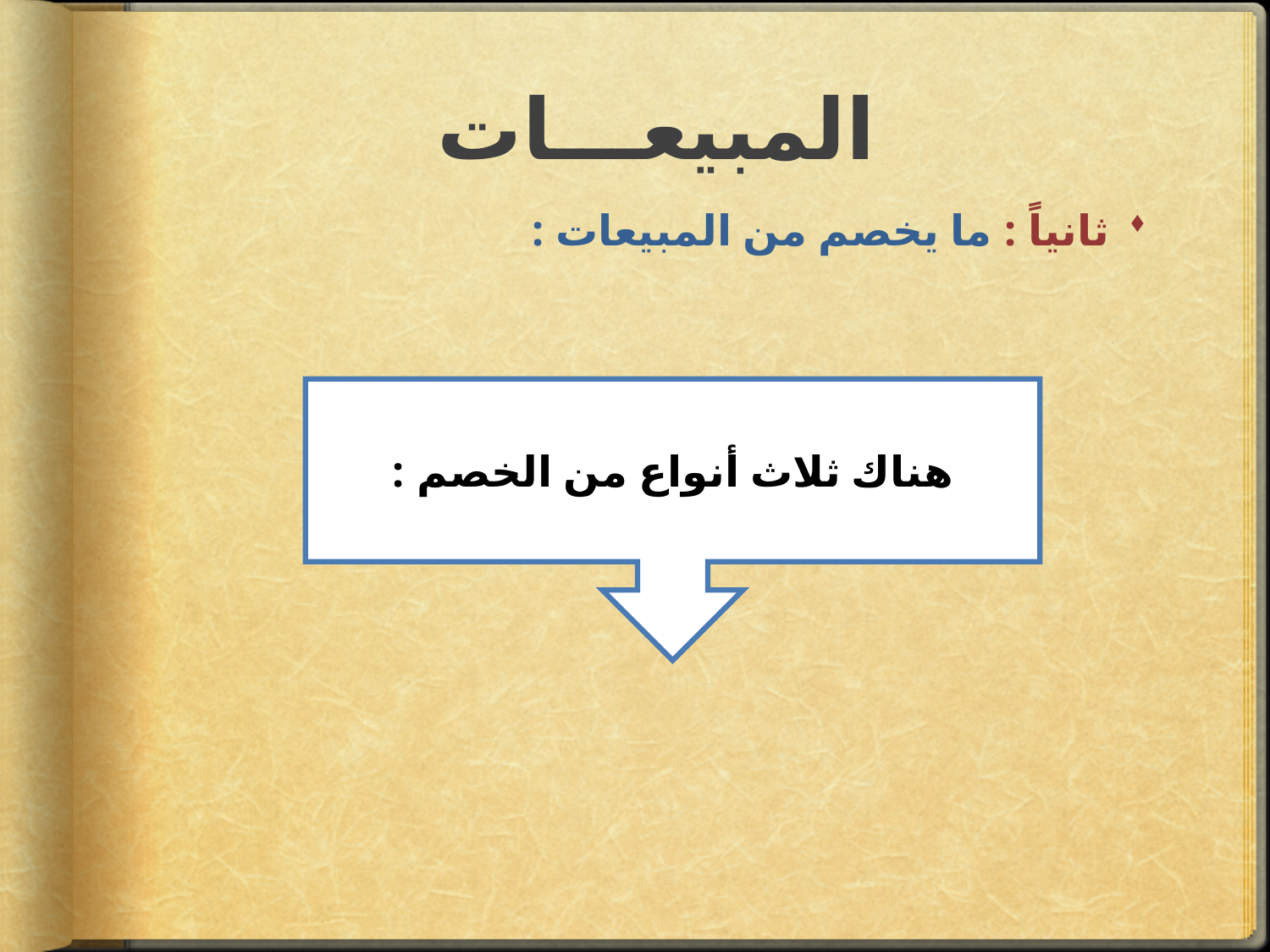

# المبيعـــات
ثانياً : ما يخصم من المبيعات :
هناك ثلاث أنواع من الخصم :